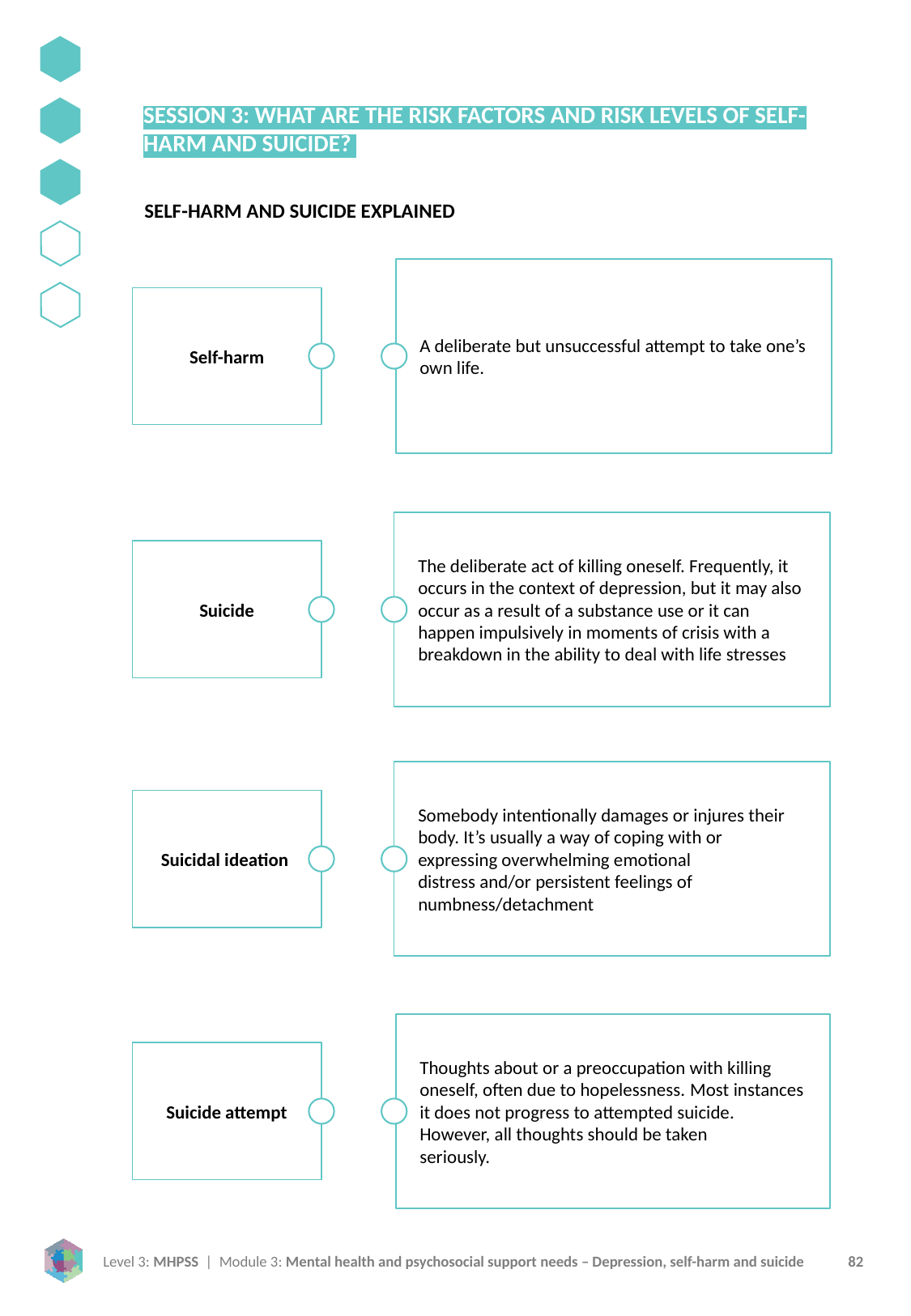

SESSION 3: WHAT ARE THE RISK FACTORS AND RISK LEVELS OF SELF-HARM AND SUICIDE?

SELF-HARM AND SUICIDE EXPLAINED

A deliberate but unsuccessful attempt to take one’s own life.

Self-harm

The deliberate act of killing oneself. Frequently, it occurs in the context of depression, but it may also occur as a result of a substance use or it can happen impulsively in moments of crisis with a breakdown in the ability to deal with life stresses
Suicide

Somebody intentionally damages or injures their body. It’s usually a way of coping with or expressing overwhelming emotional distress and/or persistent feelings of numbness/detachment
Suicidal ideation

Thoughts about or a preoccupation with killing oneself, often due to hopelessness. Most instances it does not progress to attempted suicide. However, all thoughts should be taken seriously.
Suicide attempt